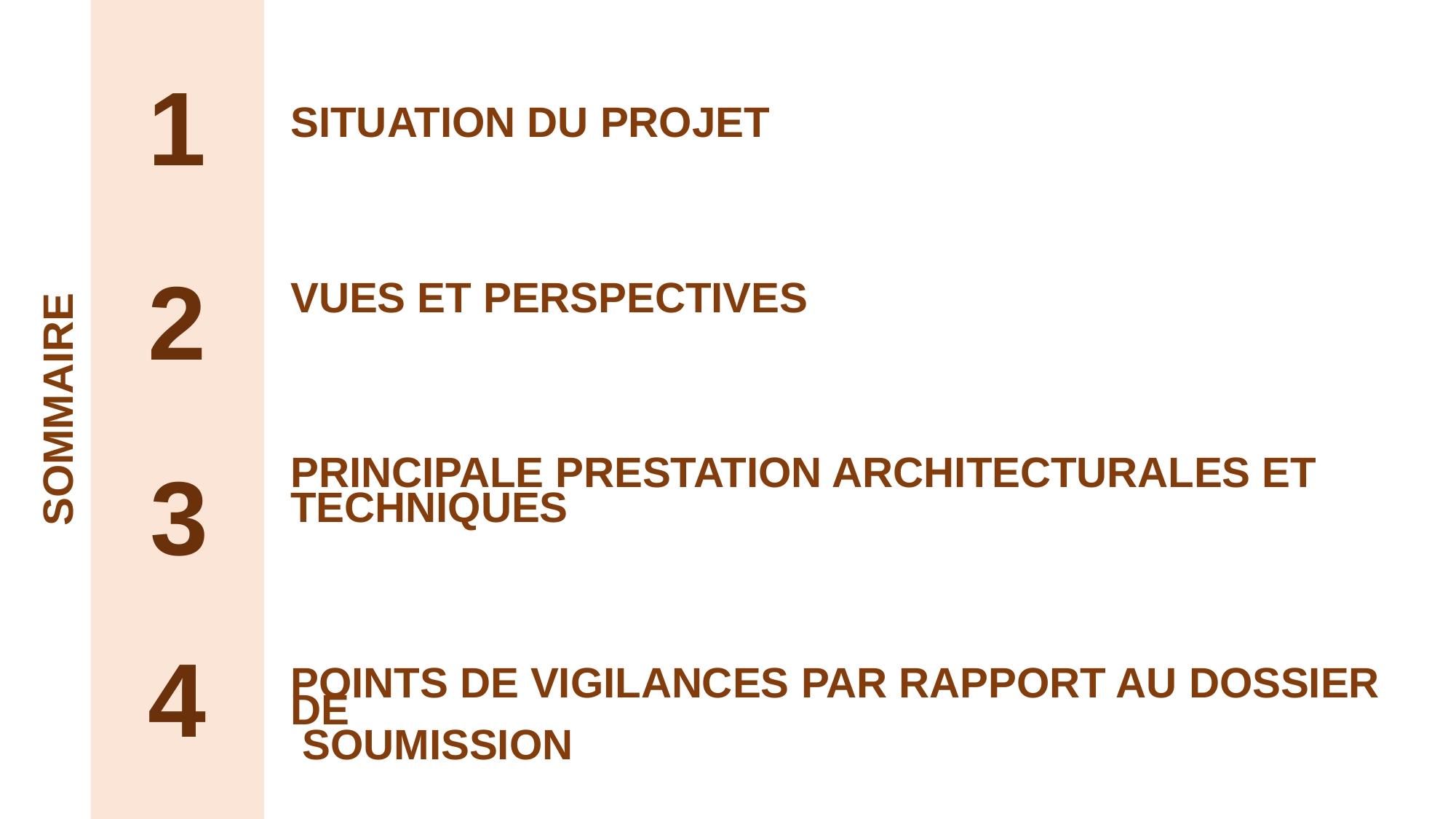

1
SITUATION DU PROJET

VUES ET PERSPECTIVES

PRINCIPALE PRESTATION ARCHITECTURALES ET
TECHNIQUES

POINTS DE VIGILANCES PAR RAPPORT AU DOSSIER DE
 SOUMISSION

2
SOMMAIRE
3
4